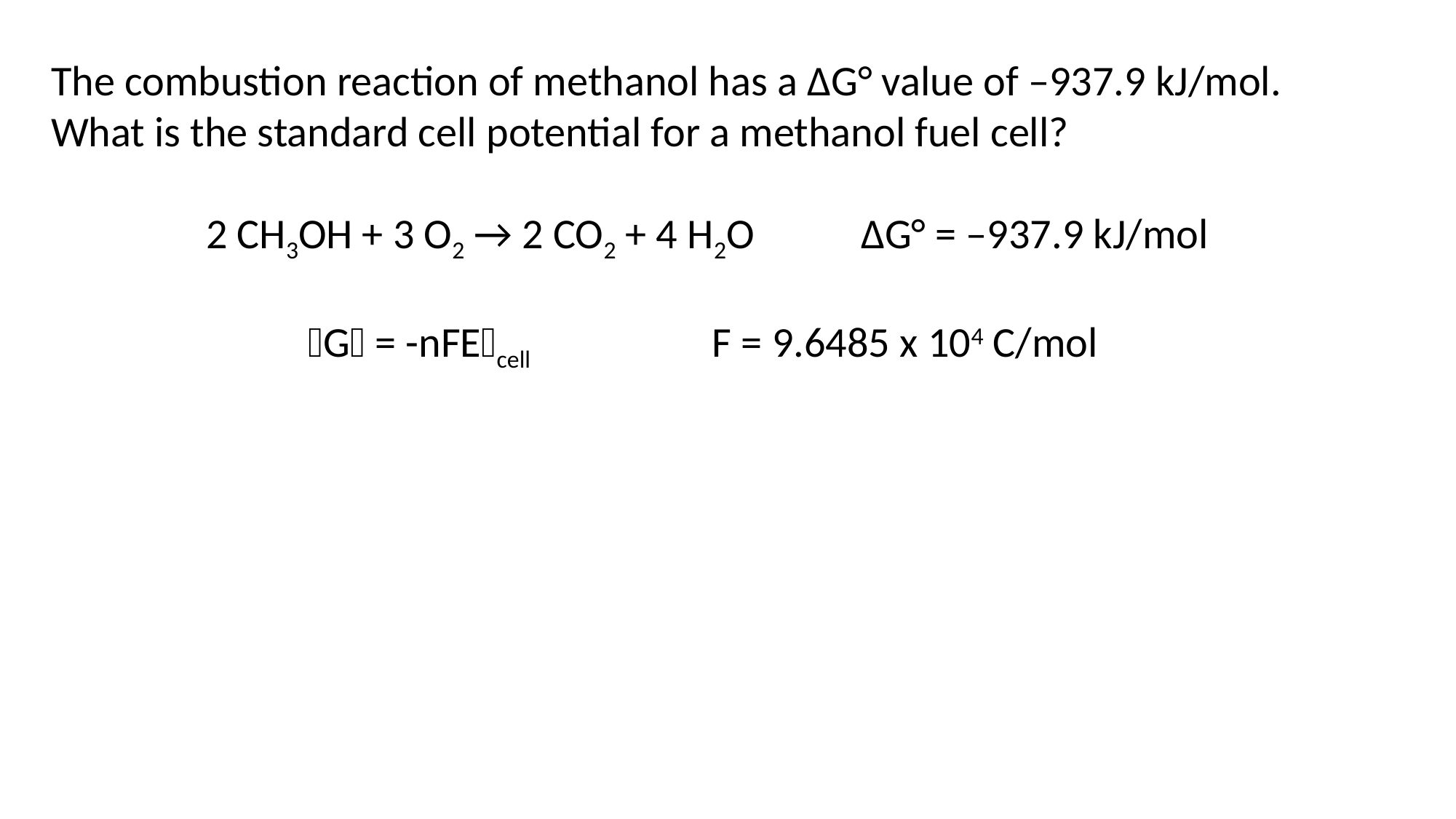

The combustion reaction of methanol has a ΔG° value of –937.9 kJ/mol. What is the standard cell potential for a methanol fuel cell?

2 CH3OH + 3 O2 → 2 CO2 + 4 H2O 	ΔG° = –937.9 kJ/mol

		    ΔG° = -nFE°cell 	            F = 9.6485 x 104 C/mol